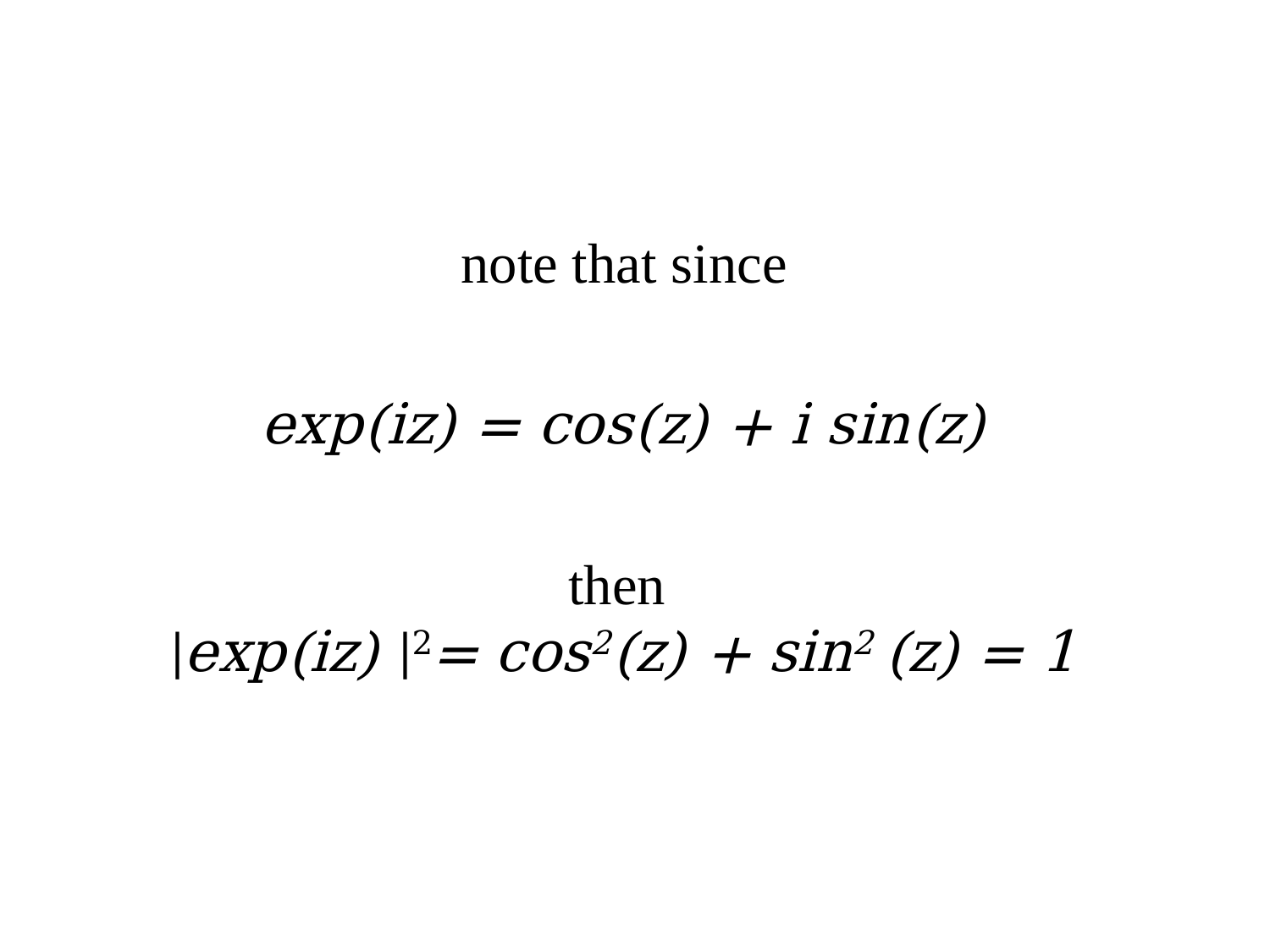

# note that since exp(iz) = cos(z) + i sin(z) then |exp(iz) |2= cos2(z) + sin2 (z) = 1